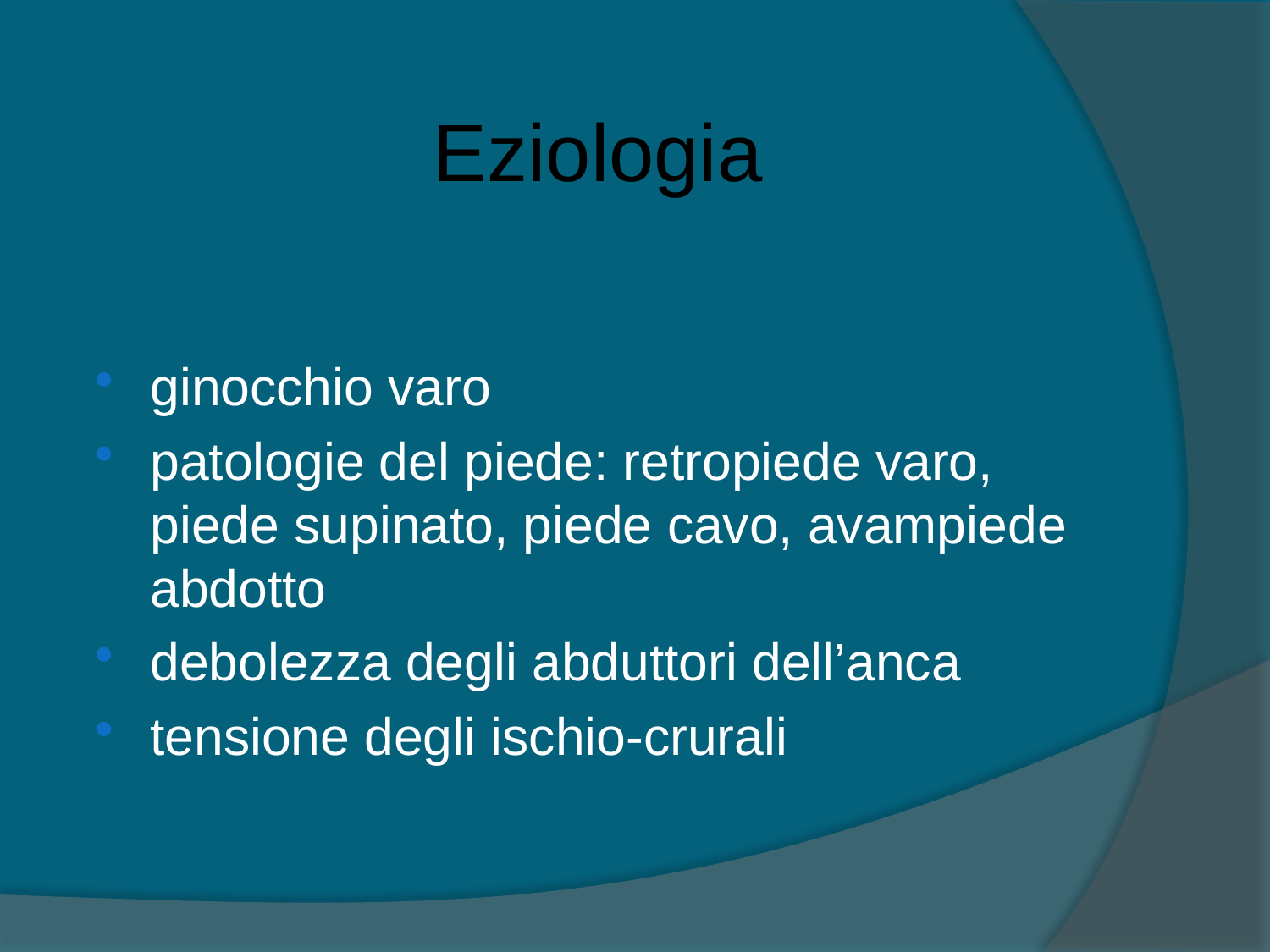

# Eziologia
ginocchio varo
patologie del piede: retropiede varo,  piede supinato, piede cavo, avampiede abdotto
debolezza degli abduttori dell’anca
tensione degli ischio-crurali